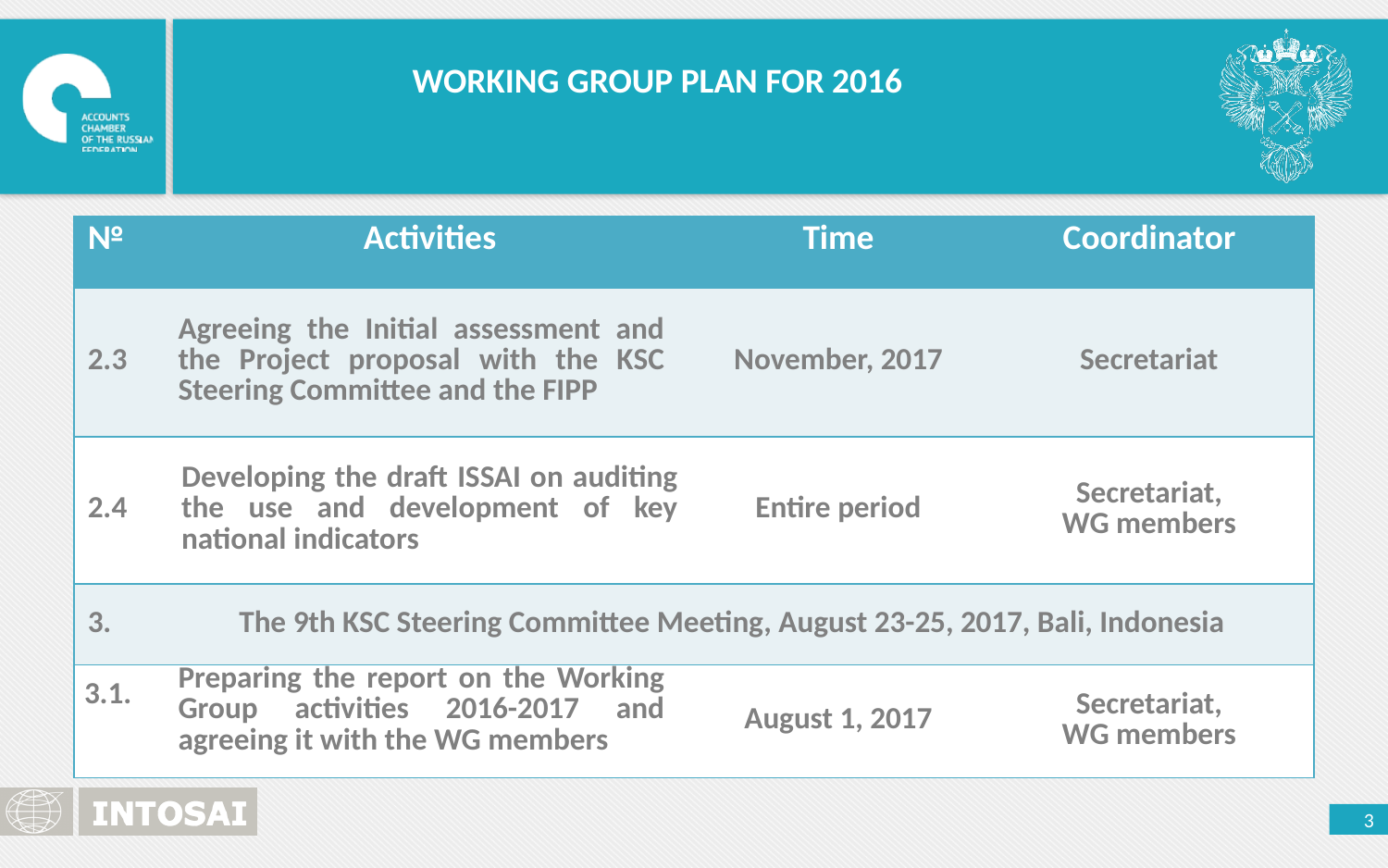

WORKING GROUP PLAN FOR 2016
| № | Activities | Time | Coordinator |
| --- | --- | --- | --- |
| 2.3 | Agreeing the Initial assessment and the Project proposal with the KSC Steering Committee and the FIPP | November, 2017 | Secretariat |
| 2.4 | Developing the draft ISSAI on auditing the use and development of key national indicators | Entire period | Secretariat, WG members |
| 3. | The 9th KSC Steering Committee Meeting, August 23-25, 2017, Bali, Indonesia |  |  |
| 3.1. | Preparing the report on the Working Group activities 2016-2017 and agreeing it with the WG members | August 1, 2017 | Secretariat, WG members |